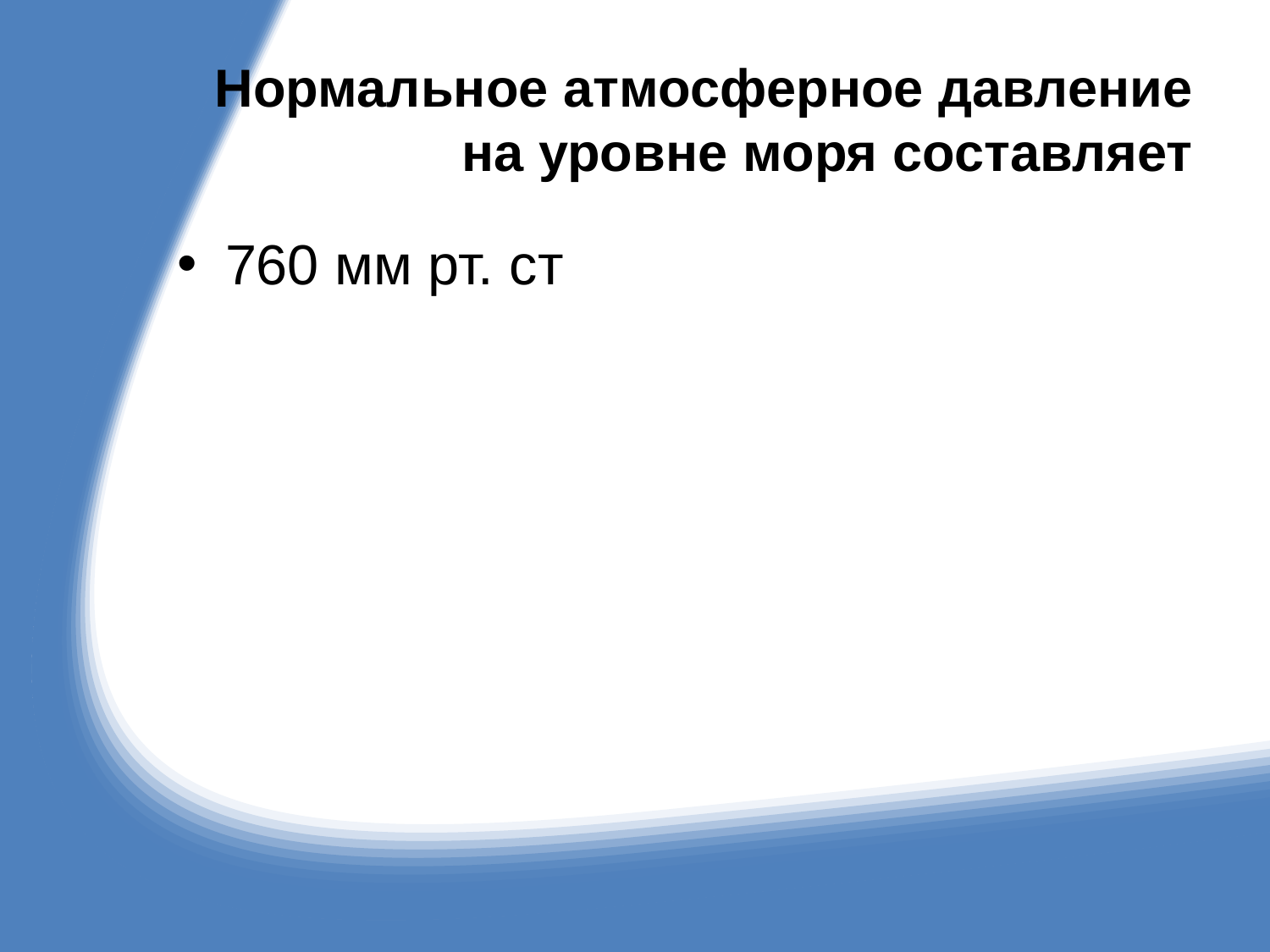

# Нормальное атмосферное давление на уровне моря составляет
760 мм рт. ст